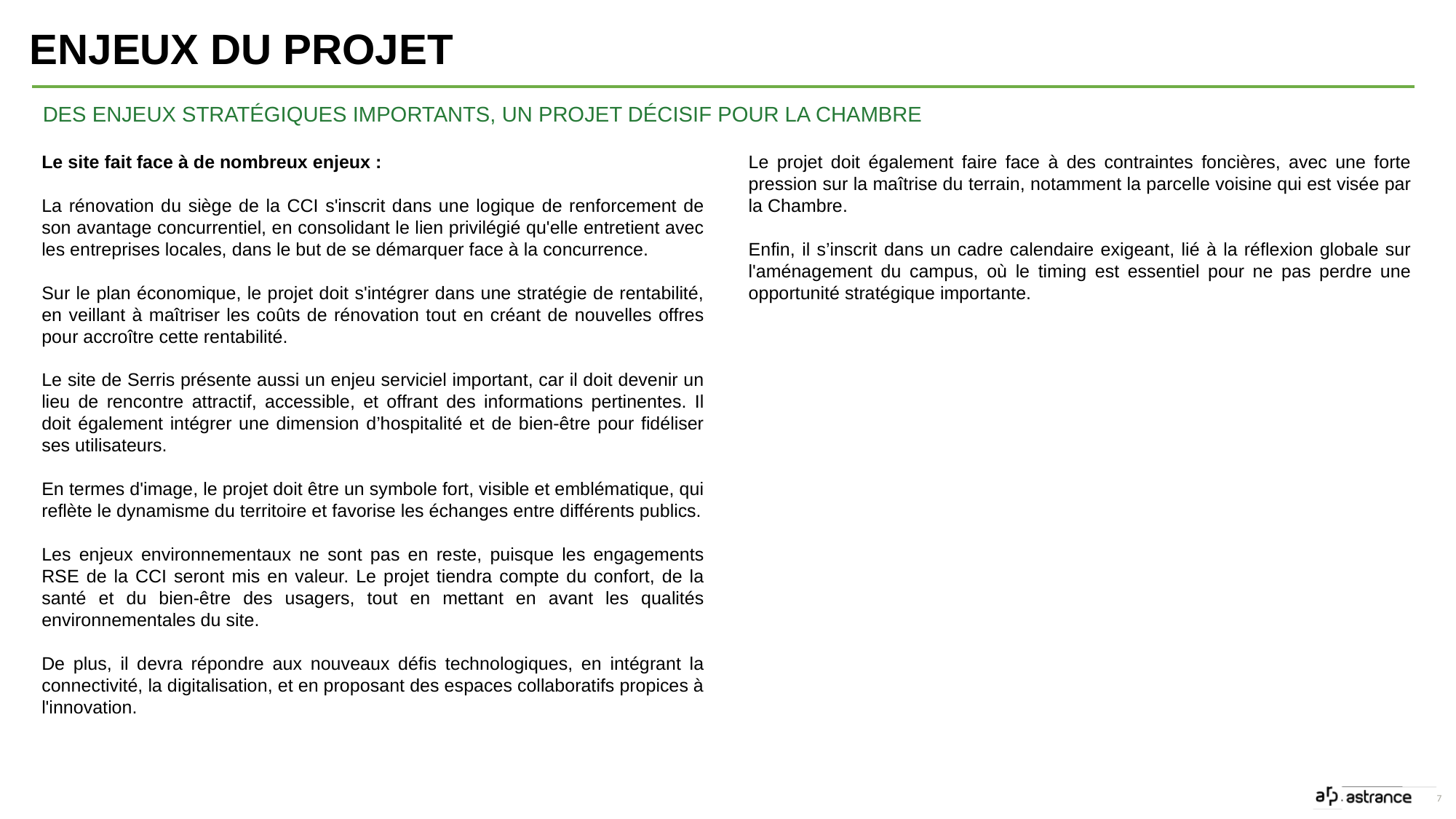

Enjeux du projet
DES ENJEUX STRATÉGIQUES IMPORTANTS, UN PROJET DÉCISIF POUR LA CHAMBRE
Le site fait face à de nombreux enjeux :

La rénovation du siège de la CCI s'inscrit dans une logique de renforcement de son avantage concurrentiel, en consolidant le lien privilégié qu'elle entretient avec les entreprises locales, dans le but de se démarquer face à la concurrence.

Sur le plan économique, le projet doit s'intégrer dans une stratégie de rentabilité, en veillant à maîtriser les coûts de rénovation tout en créant de nouvelles offres pour accroître cette rentabilité.

Le site de Serris présente aussi un enjeu serviciel important, car il doit devenir un lieu de rencontre attractif, accessible, et offrant des informations pertinentes. Il doit également intégrer une dimension d’hospitalité et de bien-être pour fidéliser ses utilisateurs.

En termes d'image, le projet doit être un symbole fort, visible et emblématique, qui reflète le dynamisme du territoire et favorise les échanges entre différents publics.

Les enjeux environnementaux ne sont pas en reste, puisque les engagements RSE de la CCI seront mis en valeur. Le projet tiendra compte du confort, de la santé et du bien-être des usagers, tout en mettant en avant les qualités environnementales du site.

De plus, il devra répondre aux nouveaux défis technologiques, en intégrant la connectivité, la digitalisation, et en proposant des espaces collaboratifs propices à l'innovation.

Le projet doit également faire face à des contraintes foncières, avec une forte pression sur la maîtrise du terrain, notamment la parcelle voisine qui est visée par la Chambre.

Enfin, il s’inscrit dans un cadre calendaire exigeant, lié à la réflexion globale sur l'aménagement du campus, où le timing est essentiel pour ne pas perdre une opportunité stratégique importante.

7